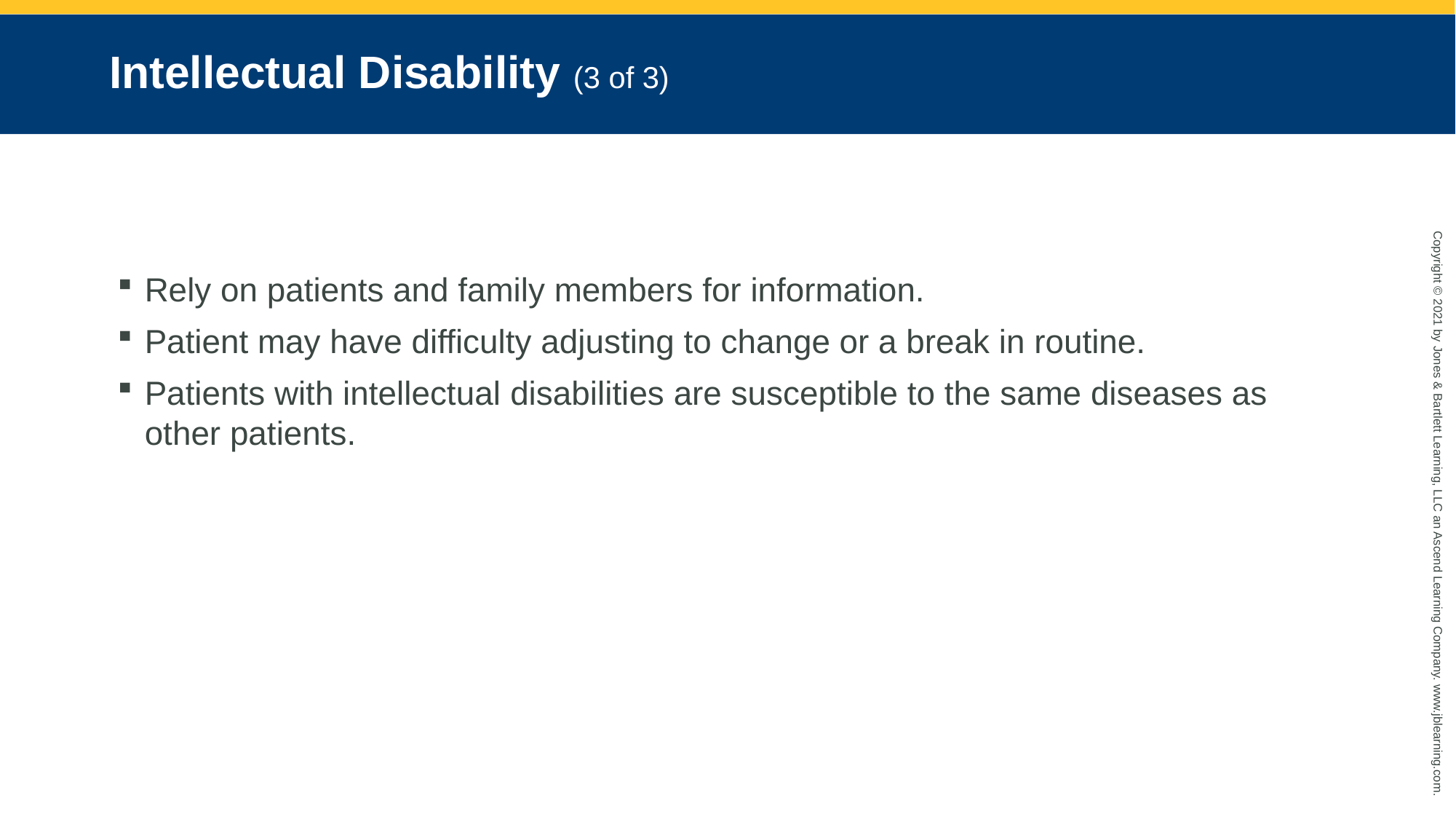

# Intellectual Disability (3 of 3)
Rely on patients and family members for information.
Patient may have difficulty adjusting to change or a break in routine.
Patients with intellectual disabilities are susceptible to the same diseases as other patients.